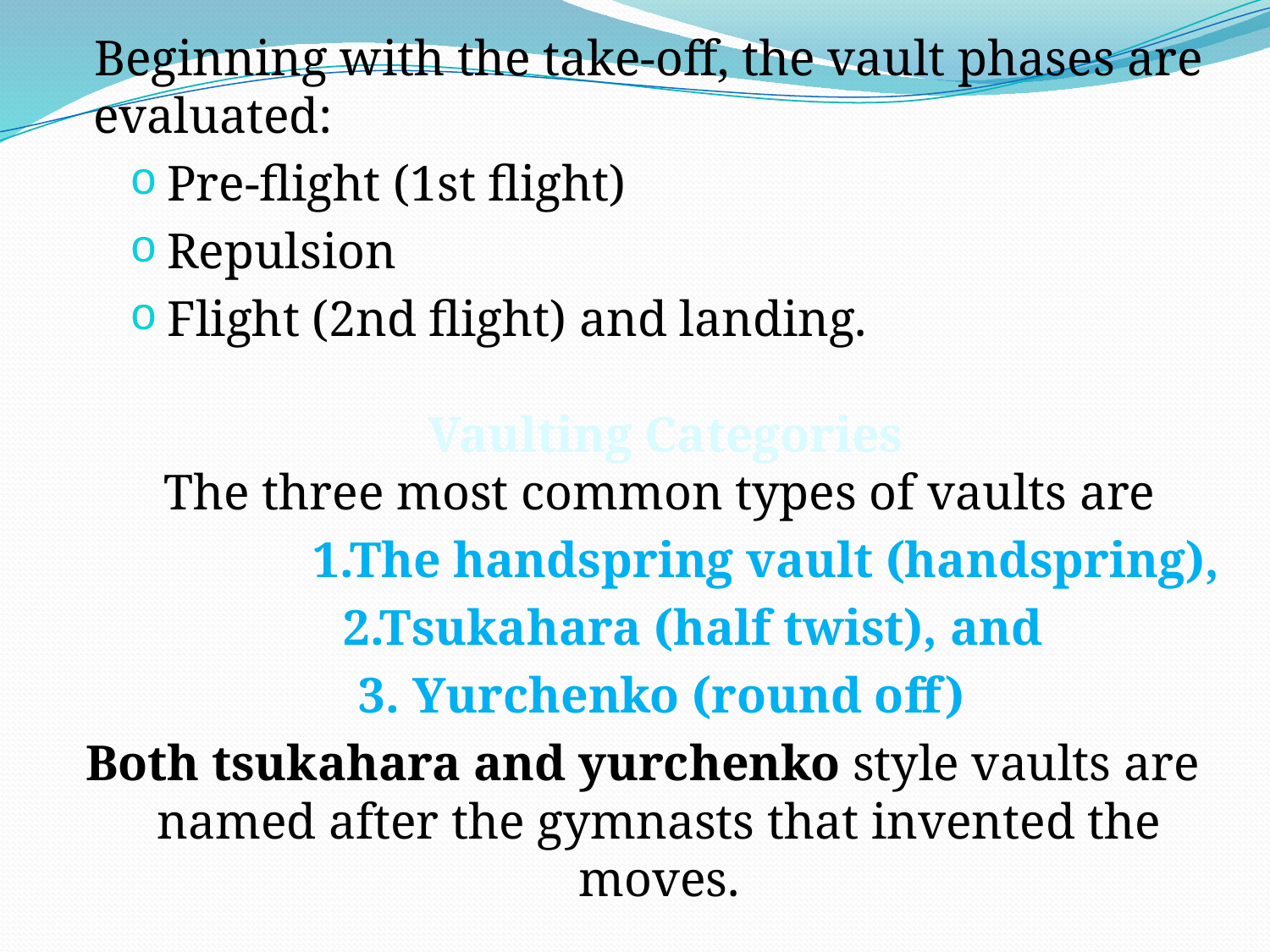

Beginning with the take-off, the vault phases are evaluated:
Pre-flight (1st flight)
Repulsion
Flight (2nd flight) and landing.

Vaulting Categories
The three most common types of vaults are
                     1.The handspring vault (handspring),
     2.Tsukahara (half twist), and
3. Yurchenko (round off)
Both tsukahara and yurchenko style vaults are named after the gymnasts that invented the moves.